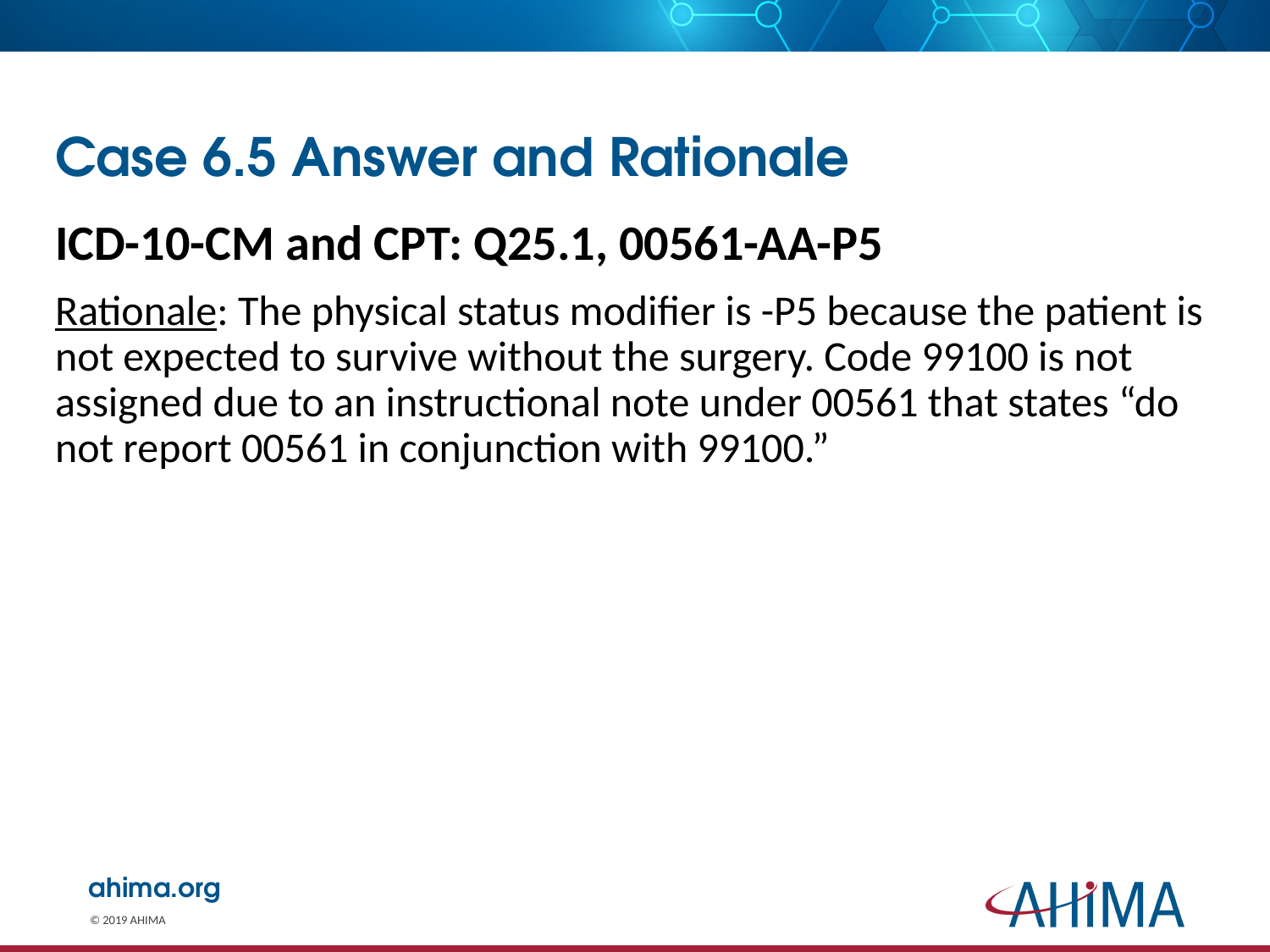

# Case 6.5 Answer and Rationale
ICD-10-CM and CPT: Q25.1, 00561-AA-P5
Rationale: The physical status modifier is -P5 because the patient is not expected to survive without the surgery. Code 99100 is not assigned due to an instructional note under 00561 that states “do not report 00561 in conjunction with 99100.”